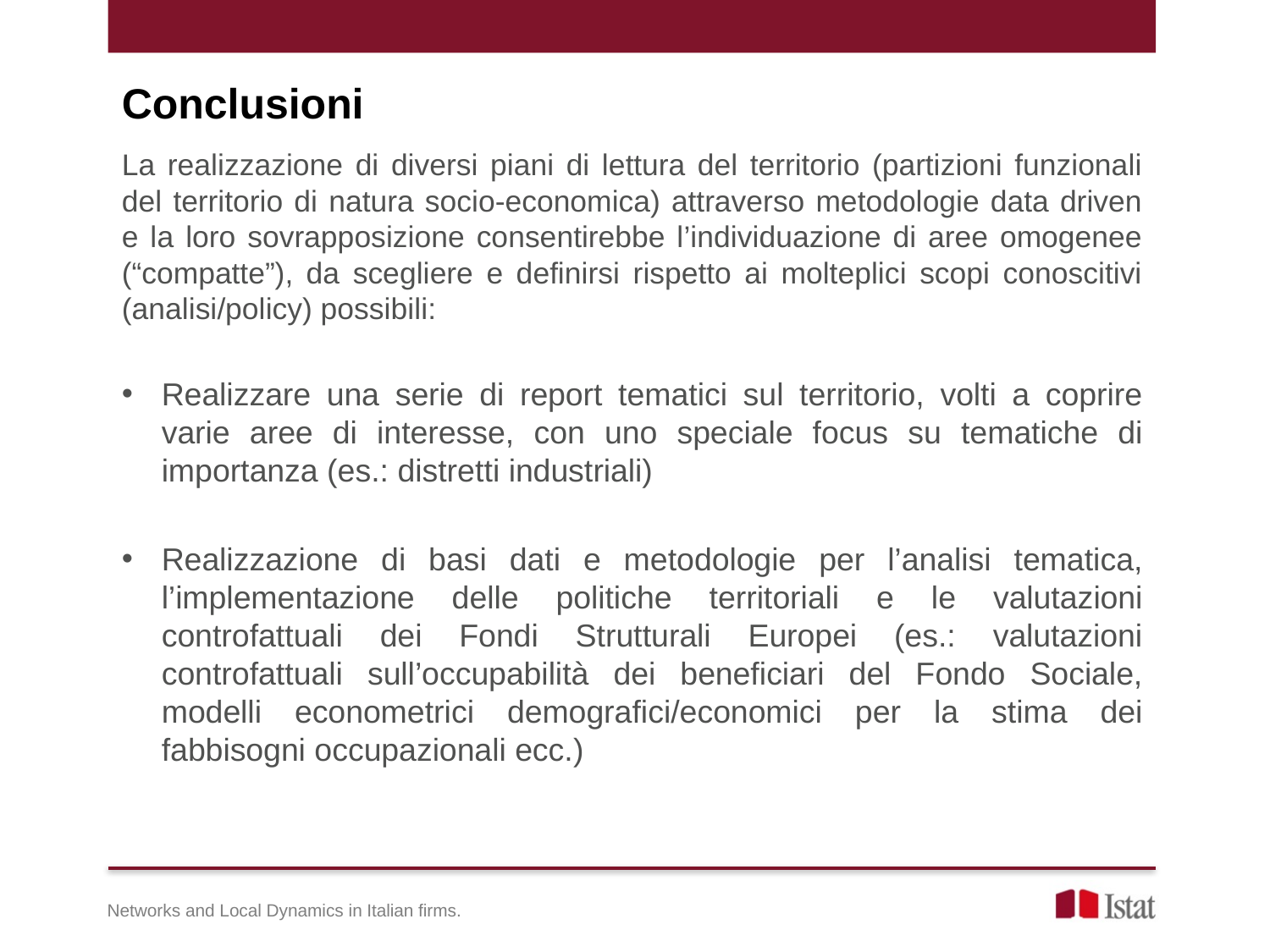

# Conclusioni
La realizzazione di diversi piani di lettura del territorio (partizioni funzionali del territorio di natura socio-economica) attraverso metodologie data driven e la loro sovrapposizione consentirebbe l’individuazione di aree omogenee (“compatte”), da scegliere e definirsi rispetto ai molteplici scopi conoscitivi (analisi/policy) possibili:

Realizzare una serie di report tematici sul territorio, volti a coprire varie aree di interesse, con uno speciale focus su tematiche di importanza (es.: distretti industriali)

Realizzazione di basi dati e metodologie per l’analisi tematica, l’implementazione delle politiche territoriali e le valutazioni controfattuali dei Fondi Strutturali Europei (es.: valutazioni controfattuali sull’occupabilità dei beneficiari del Fondo Sociale, modelli econometrici demografici/economici per la stima dei fabbisogni occupazionali ecc.)

Networks and Local Dynamics in Italian firms.